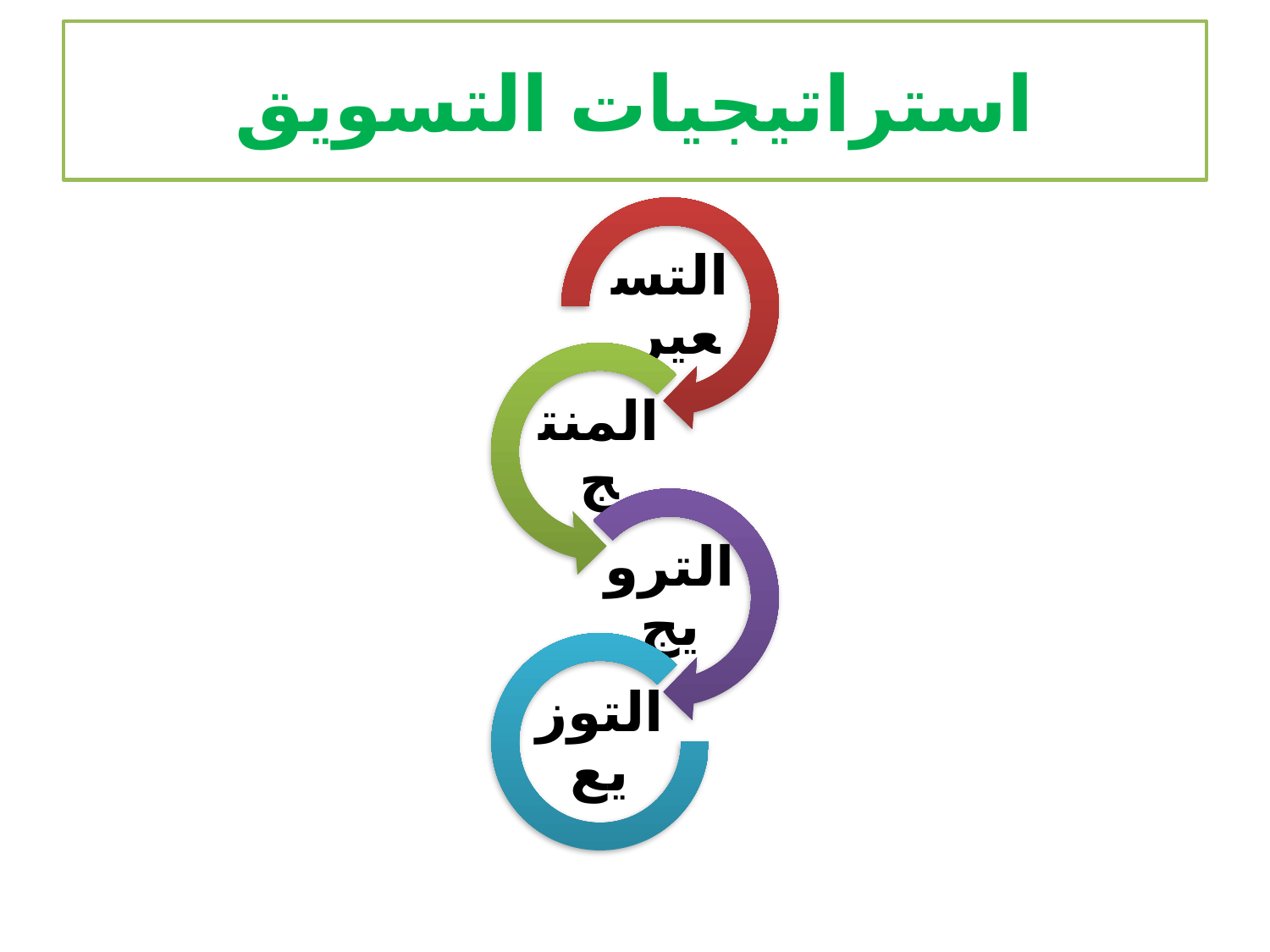

# استراتيجيات التسويق
التسعير
المنتج
الترويج
التوزيع